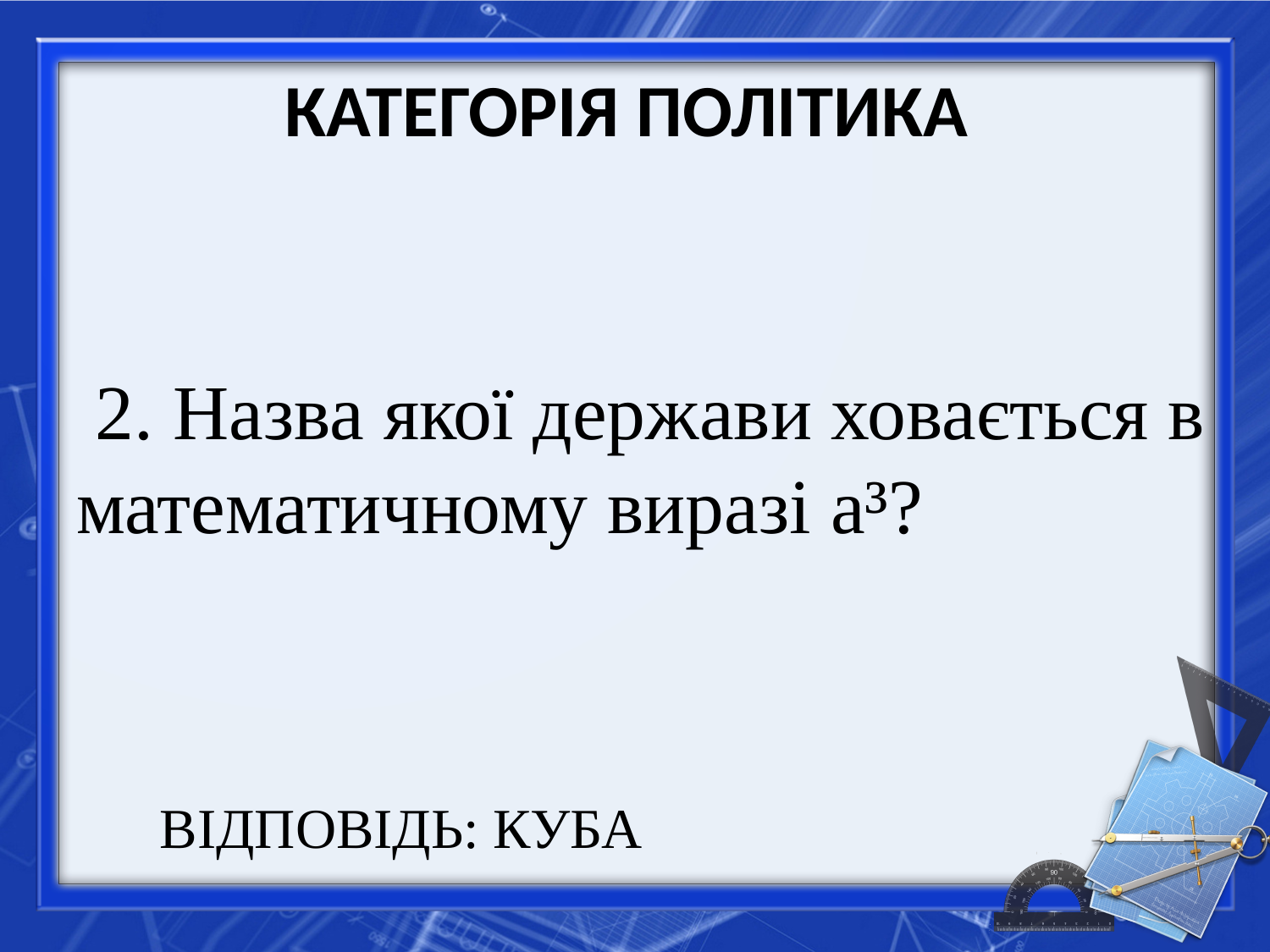

# КАТЕГОРІЯ ПОЛІТИКА
 2. Назва якої держави ховається в математичному виразі а³?
ВІДПОВІДЬ: КУБА